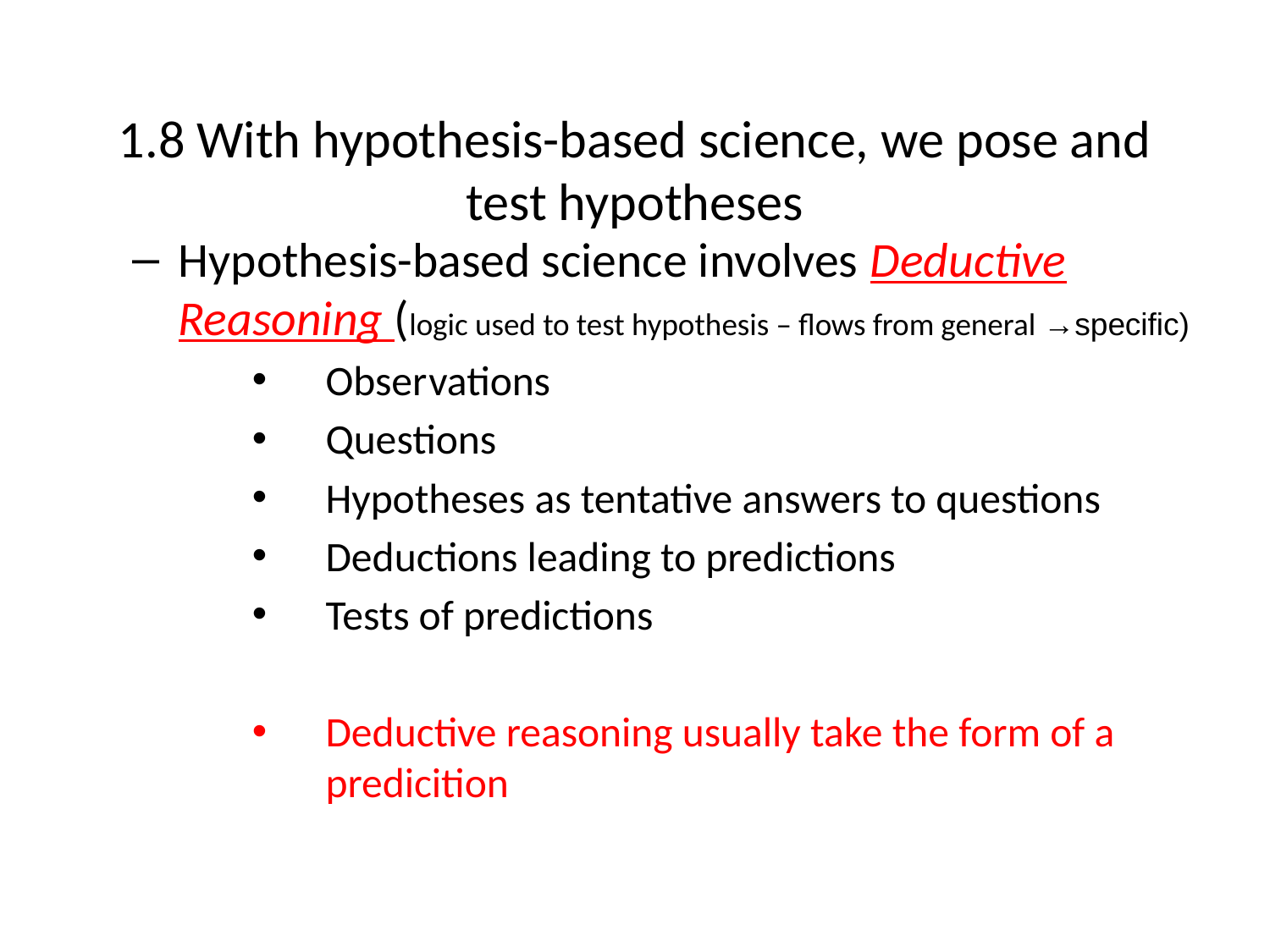

0
# 1.8 With hypothesis-based science, we pose and test hypotheses
Hypothesis-based science involves Deductive Reasoning (logic used to test hypothesis – flows from general →specific)
Obser vations
Questions
Hypotheses as tentative answers to questions
Deductions leading to predictions
Tests of predictions

Deductive reasoning usually take the form of a predicition